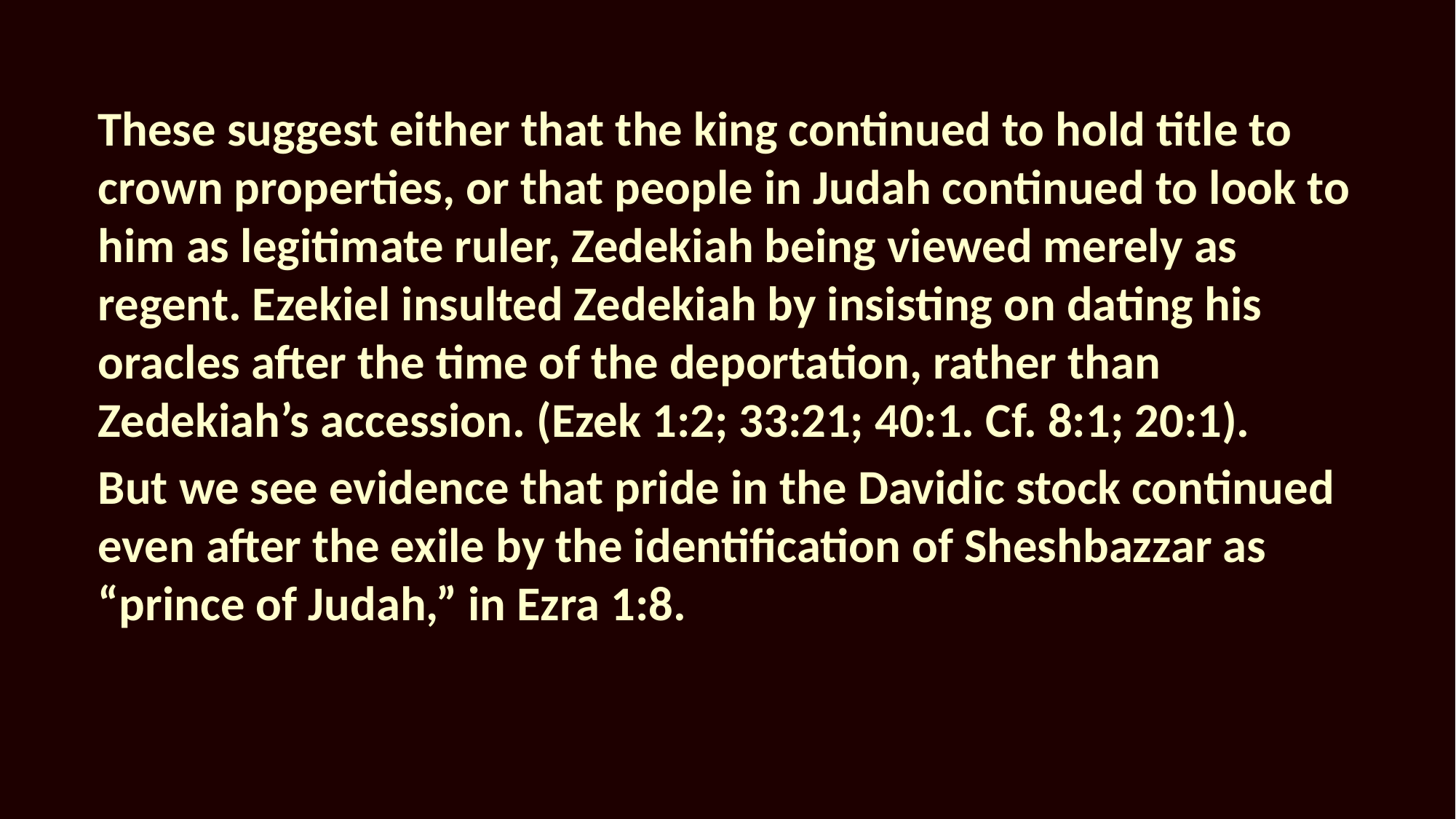

These suggest either that the king continued to hold title to crown properties, or that people in Judah continued to look to him as legitimate ruler, Zedekiah being viewed merely as regent. Ezekiel insulted Zedekiah by insisting on dating his oracles after the time of the deportation, rather than Zedekiah’s accession. (Ezek 1:2; 33:21; 40:1. Cf. 8:1; 20:1).
But we see evidence that pride in the Davidic stock continued even after the exile by the identification of Sheshbazzar as “prince of Judah,” in Ezra 1:8.